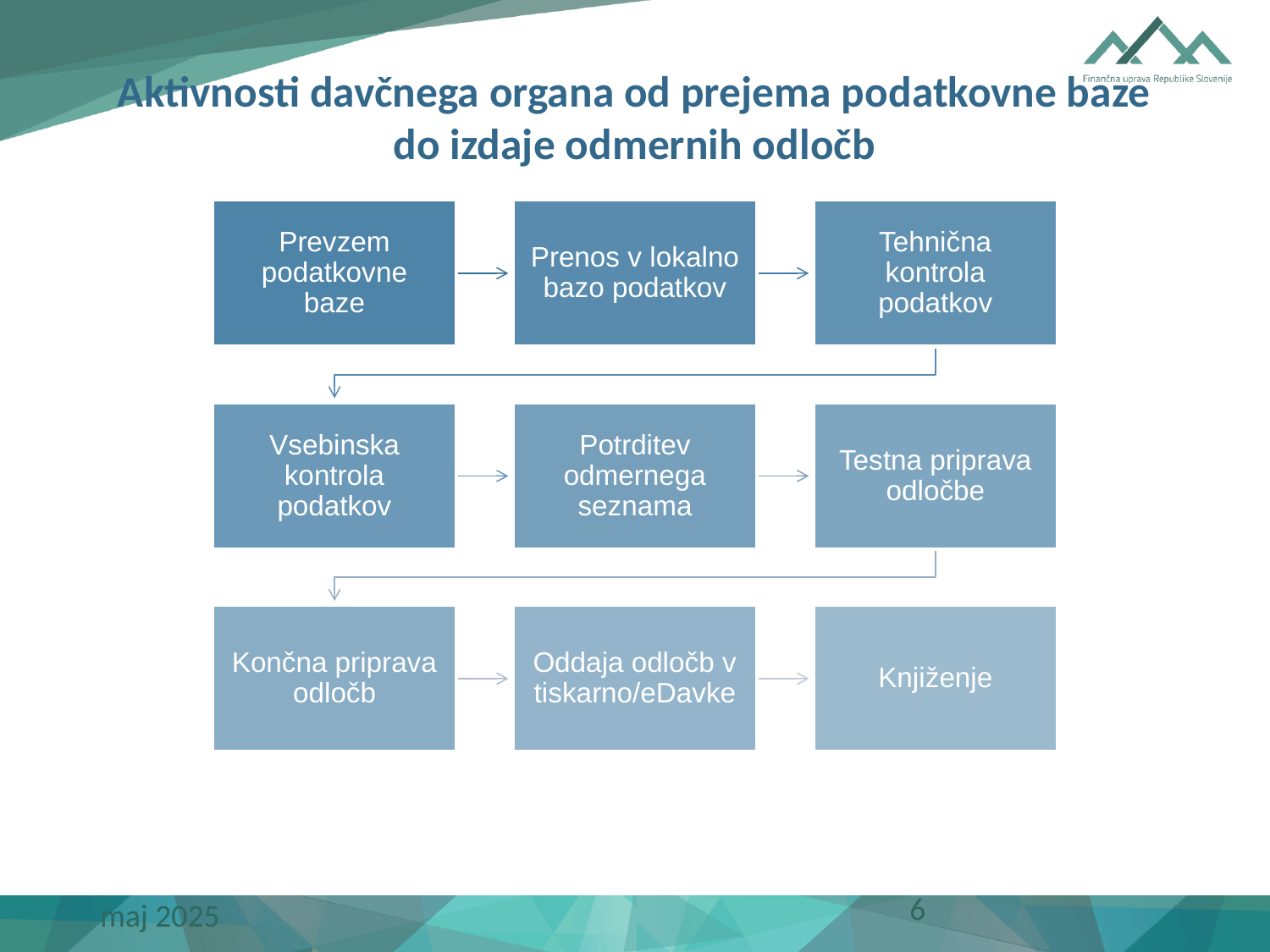

# Aktivnosti davčnega organa od prejema podatkovne baze do izdaje odmernih odločb

Prevzem podatkovne baze

Prenos v lokalno bazo podatkov

Tehnična kontrola podatkov

Vsebinska kontrola podatkov

Potrditev odmernega seznama

Testna priprava odločbe

Končna priprava odločb

Oddaja odločb v tiskarno/eDavke
Knjiženje

maj 2025
6